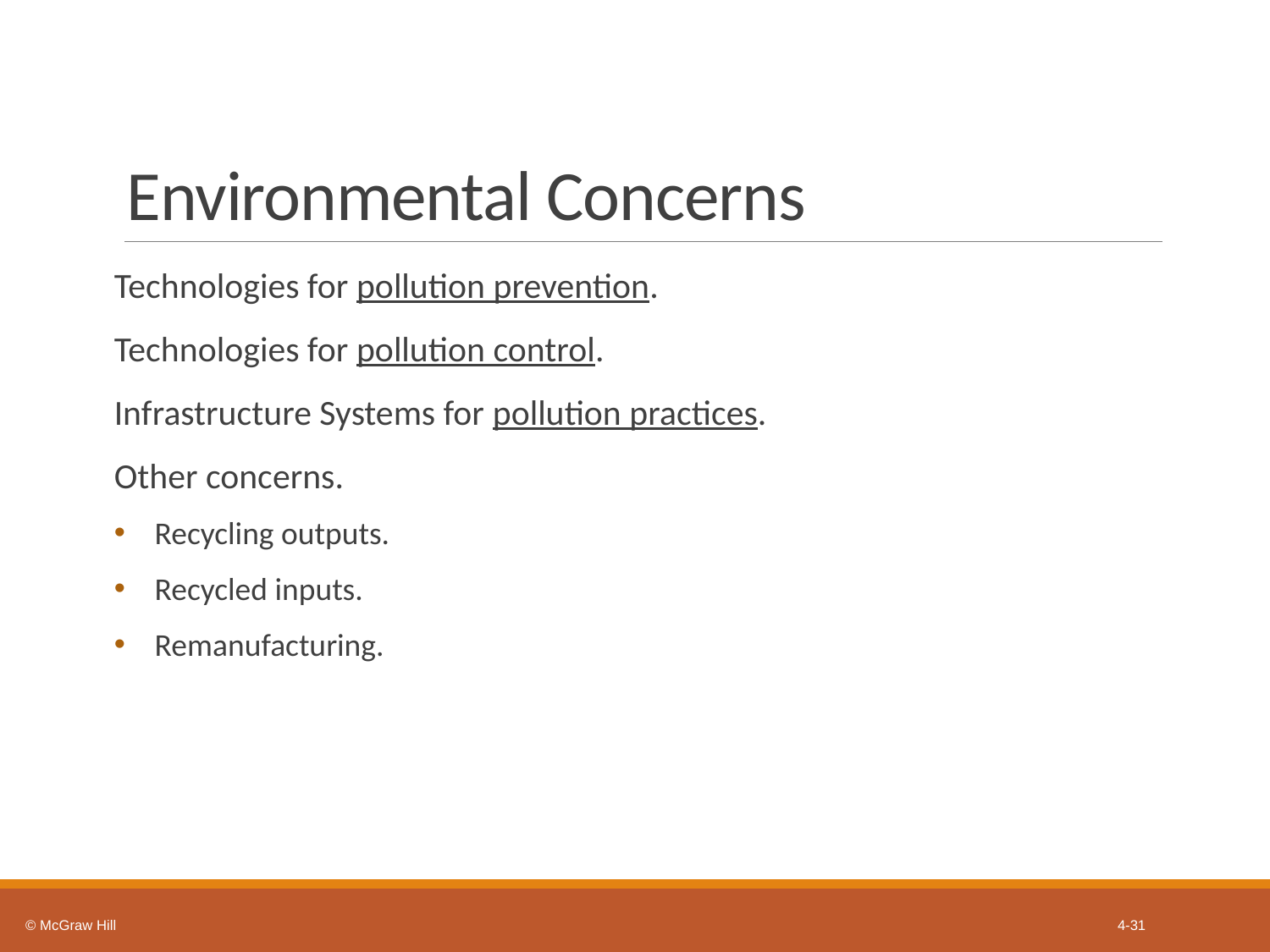

# Environmental Concerns
Technologies for pollution prevention.
Technologies for pollution control.
Infrastructure Systems for pollution practices.
Other concerns.
Recycling outputs.
Recycled inputs.
Remanufacturing.